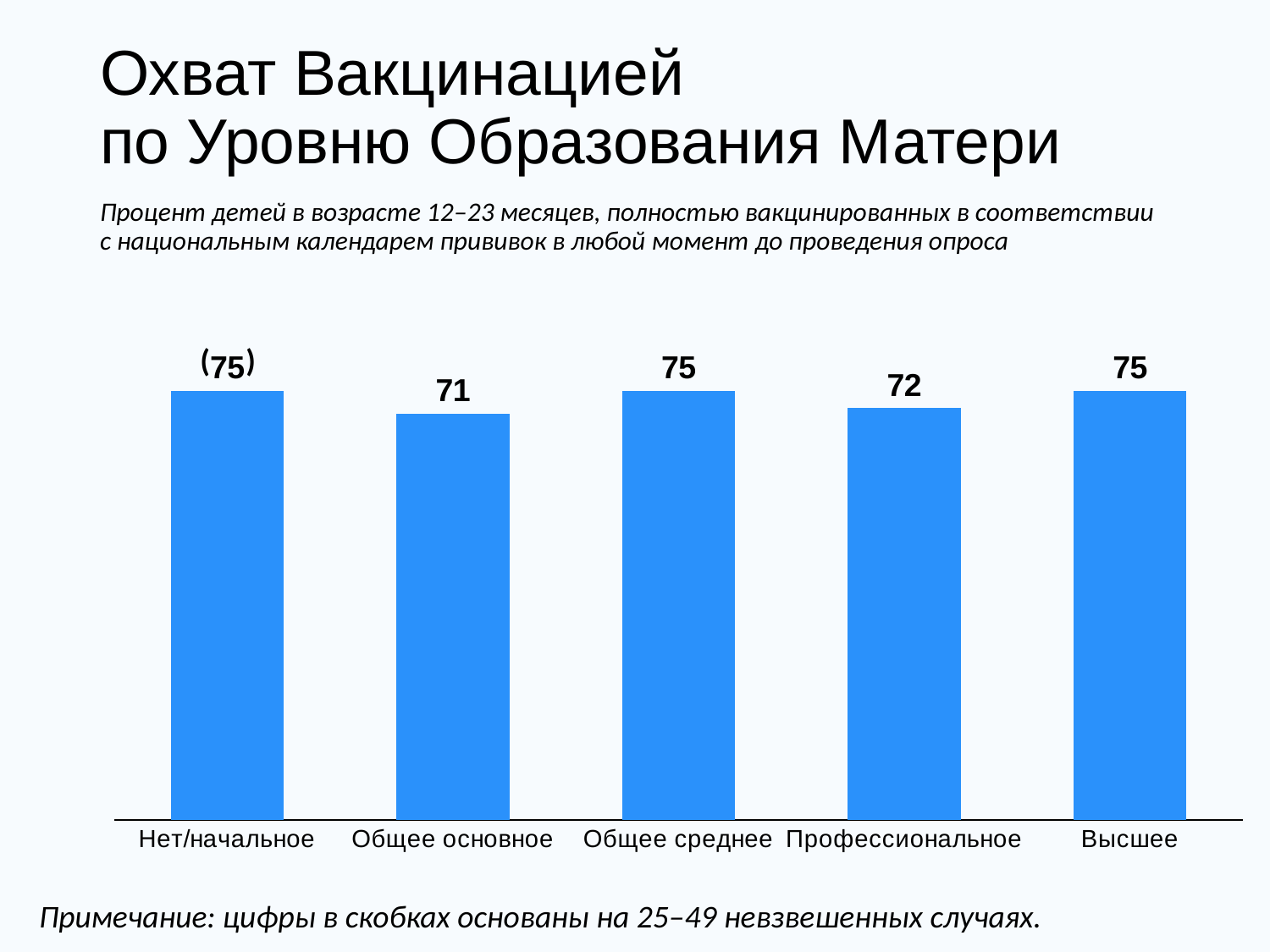

# Охват Вакцинацией по Уровню Образования Матери
Процент детей в возрасте 12–23 месяцев, полностью вакцинированных в соответствии с национальным календарем прививок в любой момент до проведения опроса

### Chart

| Category | Column1 |
|---|---|
| Нет/начальное | 75.0 |
| Общее основное | 71.0 |
| Общее среднее | 75.0 |
| Профессиональное | 72.0 |
| Высшее | 75.0 |
(     )
Примечание: цифры в скобках основаны на 25–49 невзвешенных случаях.